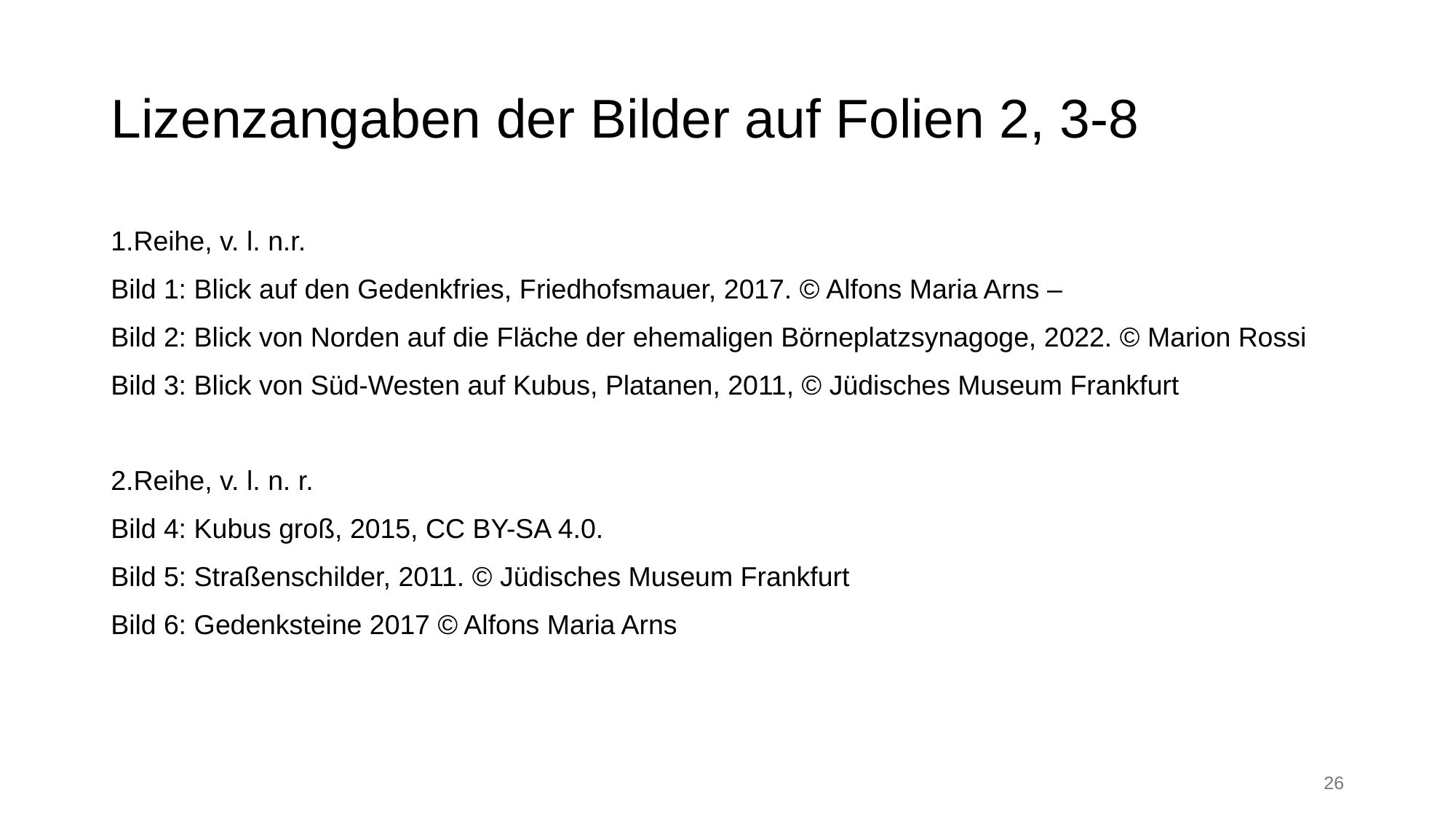

# Lizenzangaben der Bilder auf Folien 2, 3-8
1.Reihe, v. l. n.r.
Bild 1: Blick auf den Gedenkfries, Friedhofsmauer, 2017. © Alfons Maria Arns –
Bild 2: Blick von Norden auf die Fläche der ehemaligen Börneplatzsynagoge, 2022. © Marion Rossi
Bild 3: Blick von Süd-Westen auf Kubus, Platanen, 2011, © Jüdisches Museum Frankfurt

2.Reihe, v. l. n. r.
Bild 4: Kubus groß, 2015, CC BY-SA 4.0.
Bild 5: Straßenschilder, 2011. © Jüdisches Museum Frankfurt
Bild 6: Gedenksteine 2017 © Alfons Maria Arns

26